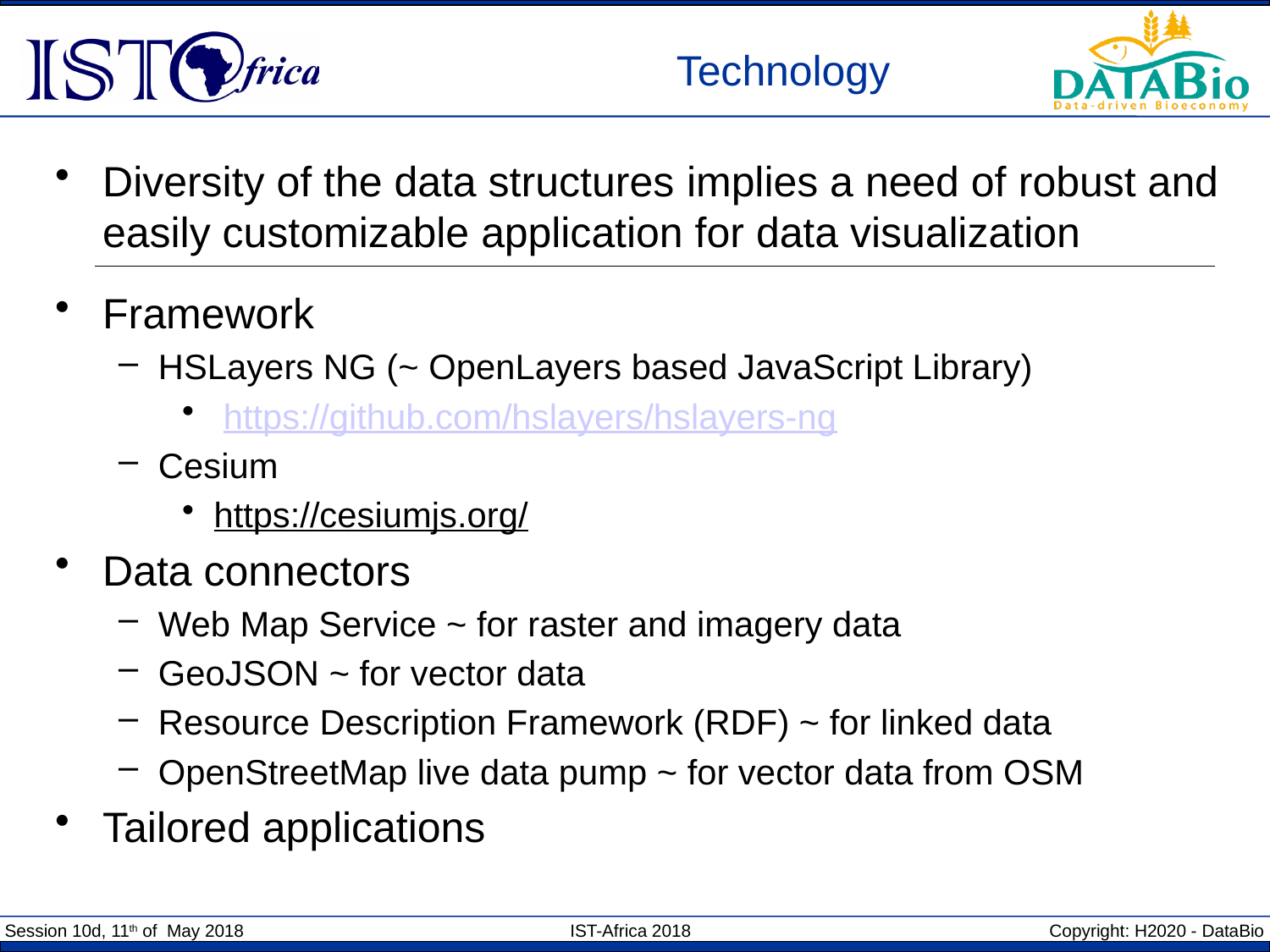

# Technology
Diversity of the data structures implies a need of robust and easily customizable application for data visualization

Framework
HSLayers NG (~ OpenLayers based JavaScript Library)
 https://github.com/hslayers/hslayers-ng
Cesium
https://cesiumjs.org/
Data connectors
Web Map Service ~ for raster and imagery data
GeoJSON ~ for vector data
Resource Description Framework (RDF) ~ for linked data
OpenStreetMap live data pump ~ for vector data from OSM
Tailored applications